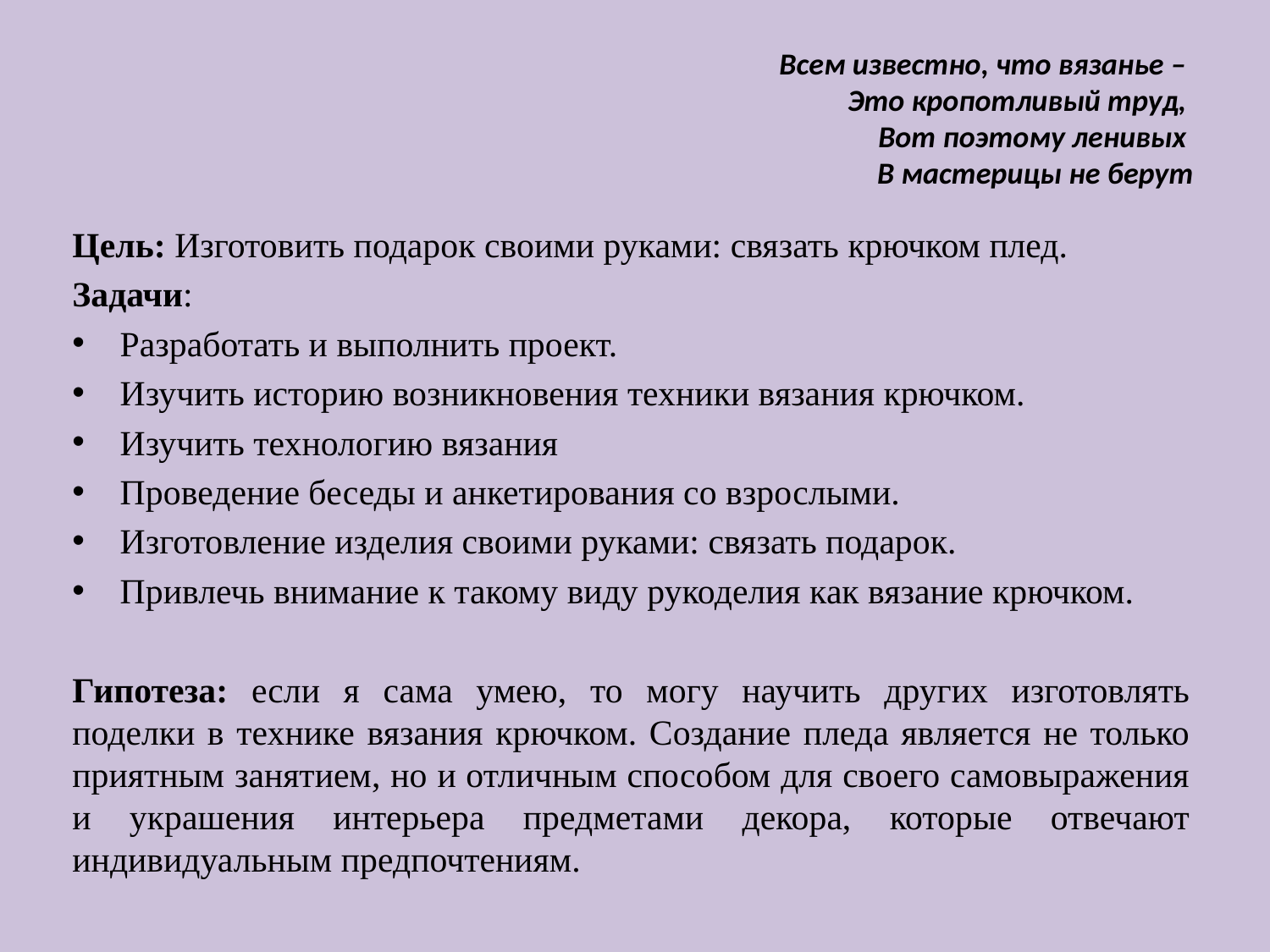

# Всем известно, что вязанье – Это кропотливый труд, Вот поэтому ленивых В мастерицы не берут
Цель: Изготовить подарок своими руками: связать крючком плед.
Задачи:
Разработать и выполнить проект.
Изучить историю возникновения техники вязания крючком.
Изучить технологию вязания
Проведение беседы и анкетирования со взрослыми.
Изготовление изделия своими руками: связать подарок.
Привлечь внимание к такому виду рукоделия как вязание крючком.

Гипотеза: если я сама умею, то могу научить других изготовлять поделки в технике вязания крючком. Создание пледа является не только приятным занятием, но и отличным способом для своего самовыражения и украшения интерьера предметами декора, которые отвечают индивидуальным предпочтениям.